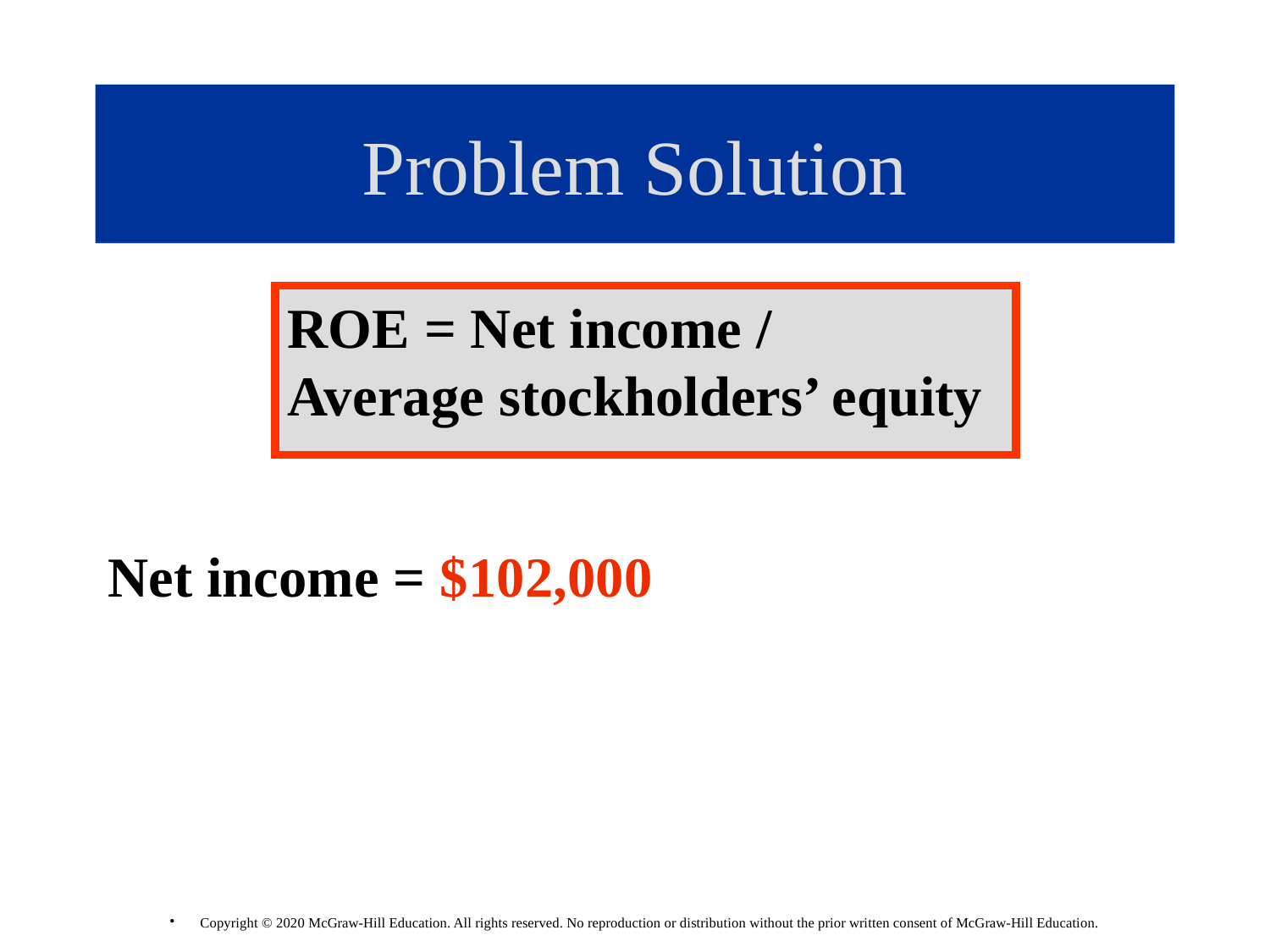

# Problem Solution
ROE = Net income /            Average stockholders’ equity

Net income = $102,000